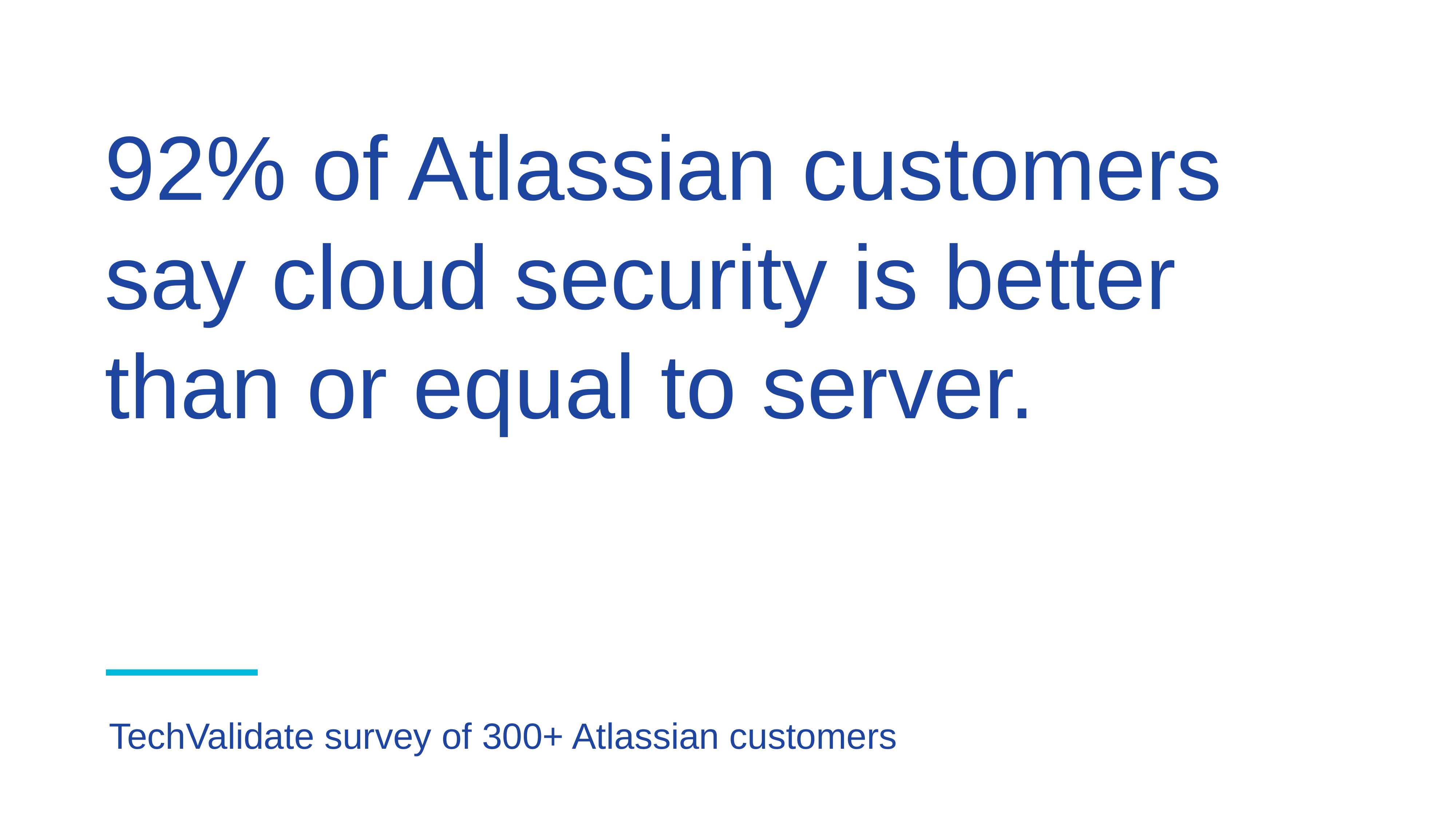

92% of Atlassian customers say cloud security is better than or equal to server.

TechValidate survey of 300+ Atlassian customers